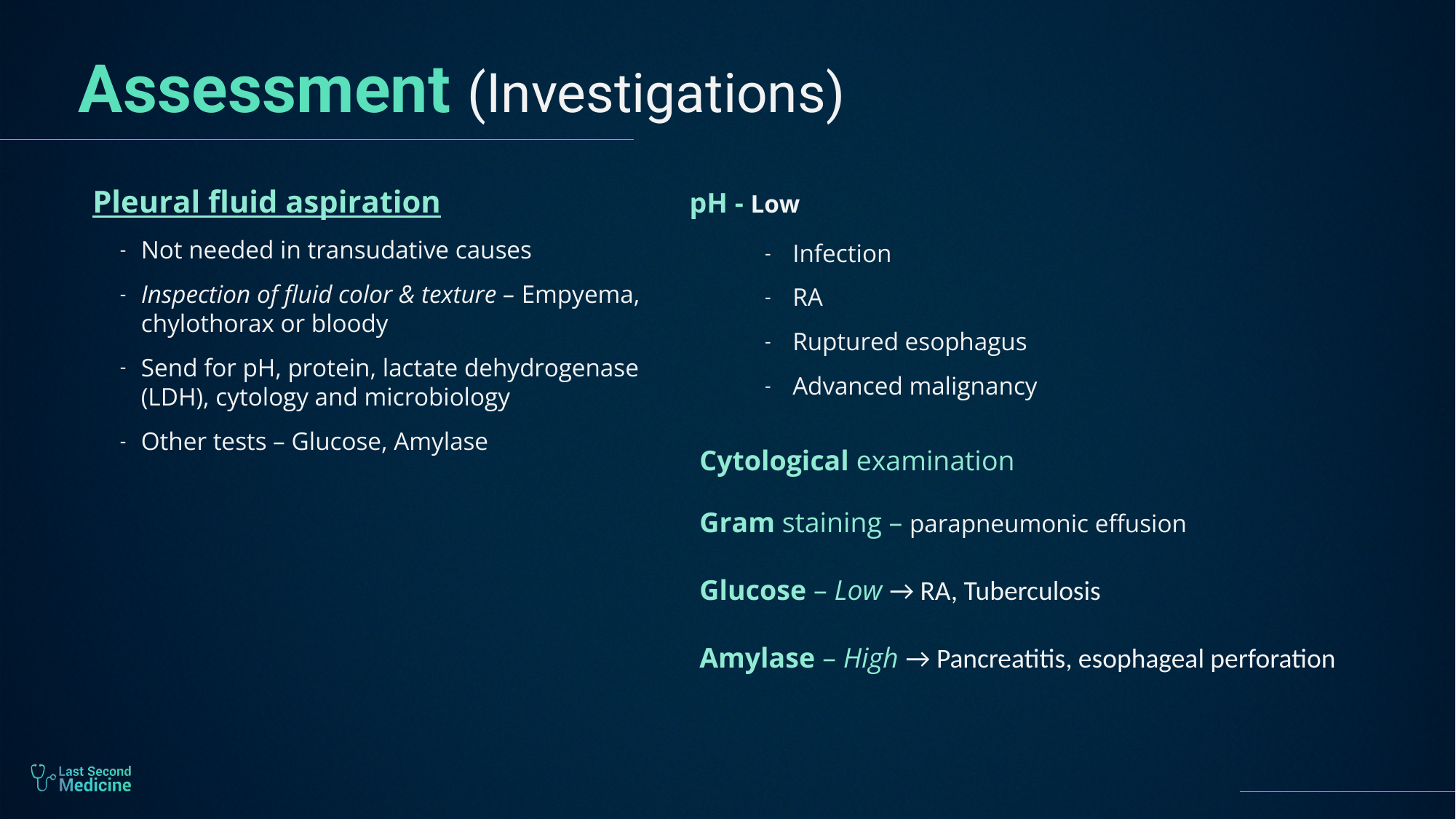

# Assessment (Investigations)
Pleural fluid aspiration
Not needed in transudative causes
Inspection of fluid color & texture – Empyema, chylothorax or bloody
Send for pH, protein, lactate dehydrogenase (LDH), cytology and microbiology
pH - Low
Infection
RA
Ruptured esophagus
Advanced malignancy
Other tests – Glucose, Amylase
Cytological examination
Gram staining – parapneumonic effusion
Glucose – Low → RA, Tuberculosis
Amylase – High → Pancreatitis, esophageal perforation